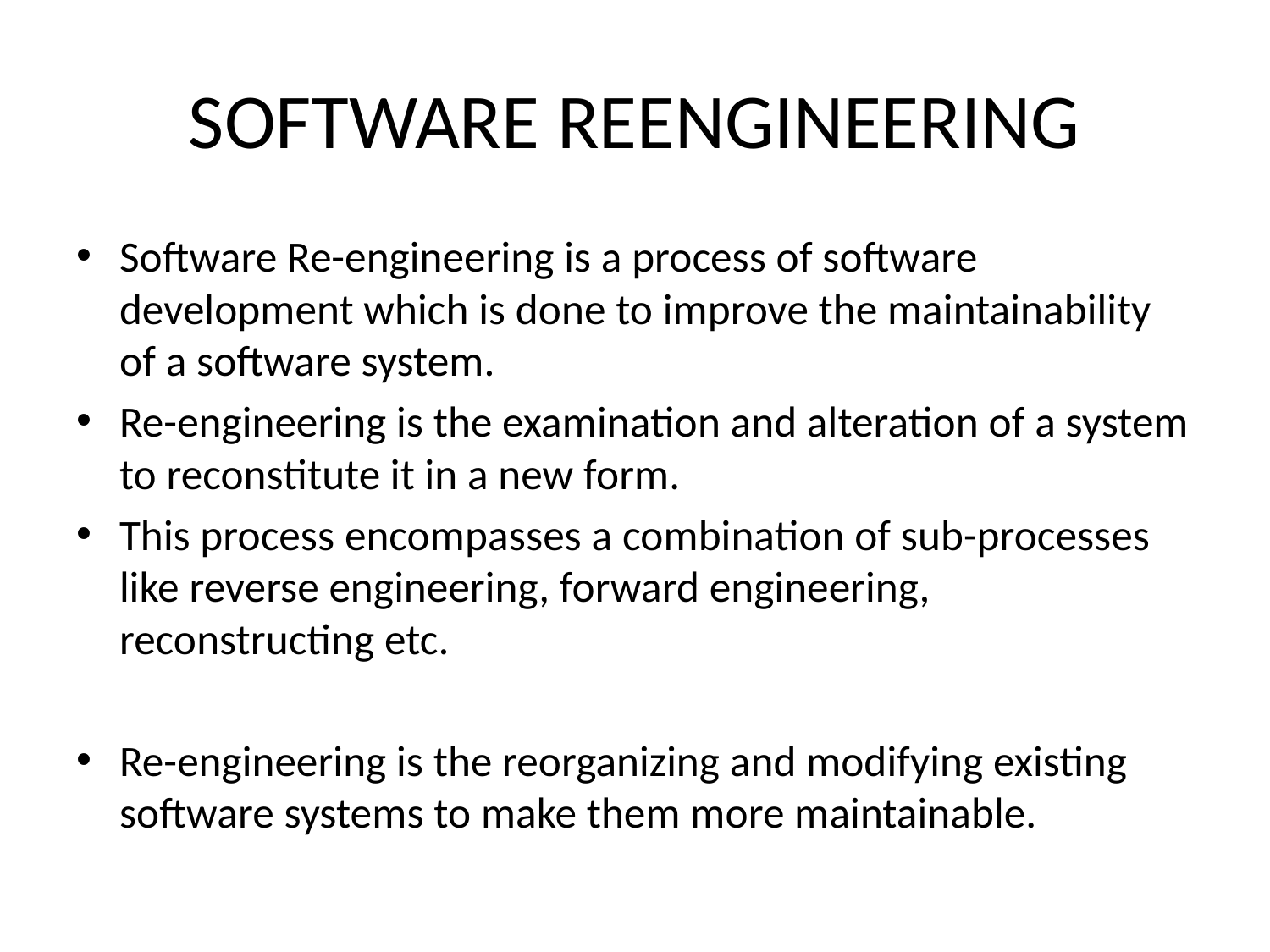

# SOFTWARE REENGINEERING
Software Re-engineering is a process of software development which is done to improve the maintainability of a software system.
Re-engineering is the examination and alteration of a system to reconstitute it in a new form.
This process encompasses a combination of sub-processes like reverse engineering, forward engineering, reconstructing etc.

Re-engineering is the reorganizing and modifying existing software systems to make them more maintainable.